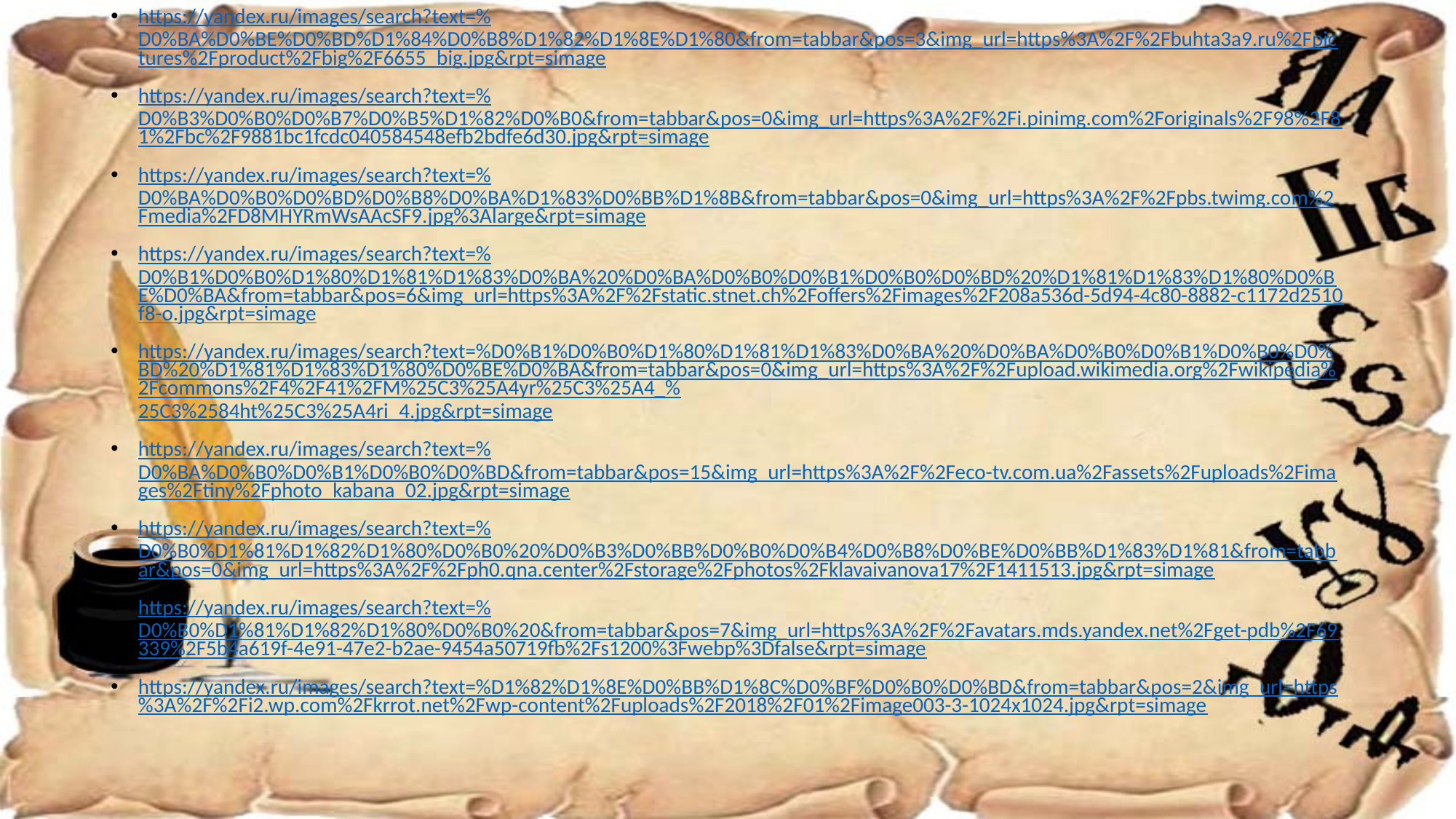

https://yandex.ru/images/search?text=%D0%BA%D0%BE%D0%BD%D1%84%D0%B8%D1%82%D1%8E%D1%80&from=tabbar&pos=3&img_url=https%3A%2F%2Fbuhta3a9.ru%2Fpictures%2Fproduct%2Fbig%2F6655_big.jpg&rpt=simage
https://yandex.ru/images/search?text=%D0%B3%D0%B0%D0%B7%D0%B5%D1%82%D0%B0&from=tabbar&pos=0&img_url=https%3A%2F%2Fi.pinimg.com%2Foriginals%2F98%2F81%2Fbc%2F9881bc1fcdc040584548efb2bdfe6d30.jpg&rpt=simage
https://yandex.ru/images/search?text=%D0%BA%D0%B0%D0%BD%D0%B8%D0%BA%D1%83%D0%BB%D1%8B&from=tabbar&pos=0&img_url=https%3A%2F%2Fpbs.twimg.com%2Fmedia%2FD8MHYRmWsAAcSF9.jpg%3Alarge&rpt=simage
https://yandex.ru/images/search?text=%D0%B1%D0%B0%D1%80%D1%81%D1%83%D0%BA%20%D0%BA%D0%B0%D0%B1%D0%B0%D0%BD%20%D1%81%D1%83%D1%80%D0%BE%D0%BA&from=tabbar&pos=6&img_url=https%3A%2F%2Fstatic.stnet.ch%2Foffers%2Fimages%2F208a536d-5d94-4c80-8882-c1172d2510f8-o.jpg&rpt=simage
https://yandex.ru/images/search?text=%D0%B1%D0%B0%D1%80%D1%81%D1%83%D0%BA%20%D0%BA%D0%B0%D0%B1%D0%B0%D0%BD%20%D1%81%D1%83%D1%80%D0%BE%D0%BA&from=tabbar&pos=0&img_url=https%3A%2F%2Fupload.wikimedia.org%2Fwikipedia%2Fcommons%2F4%2F41%2FM%25C3%25A4yr%25C3%25A4_%25C3%2584ht%25C3%25A4ri_4.jpg&rpt=simage
https://yandex.ru/images/search?text=%D0%BA%D0%B0%D0%B1%D0%B0%D0%BD&from=tabbar&pos=15&img_url=https%3A%2F%2Feco-tv.com.ua%2Fassets%2Fuploads%2Fimages%2Ftiny%2Fphoto_kabana_02.jpg&rpt=simage
https://yandex.ru/images/search?text=%D0%B0%D1%81%D1%82%D1%80%D0%B0%20%D0%B3%D0%BB%D0%B0%D0%B4%D0%B8%D0%BE%D0%BB%D1%83%D1%81&from=tabbar&pos=0&img_url=https%3A%2F%2Fph0.qna.center%2Fstorage%2Fphotos%2Fklavaivanova17%2F1411513.jpg&rpt=simage
https://yandex.ru/images/search?text=%D0%B0%D1%81%D1%82%D1%80%D0%B0%20&from=tabbar&pos=7&img_url=https%3A%2F%2Favatars.mds.yandex.net%2Fget-pdb%2F69339%2F5b4a619f-4e91-47e2-b2ae-9454a50719fb%2Fs1200%3Fwebp%3Dfalse&rpt=simage
https://yandex.ru/images/search?text=%D1%82%D1%8E%D0%BB%D1%8C%D0%BF%D0%B0%D0%BD&from=tabbar&pos=2&img_url=https%3A%2F%2Fi2.wp.com%2Fkrrot.net%2Fwp-content%2Fuploads%2F2018%2F01%2Fimage003-3-1024x1024.jpg&rpt=simage